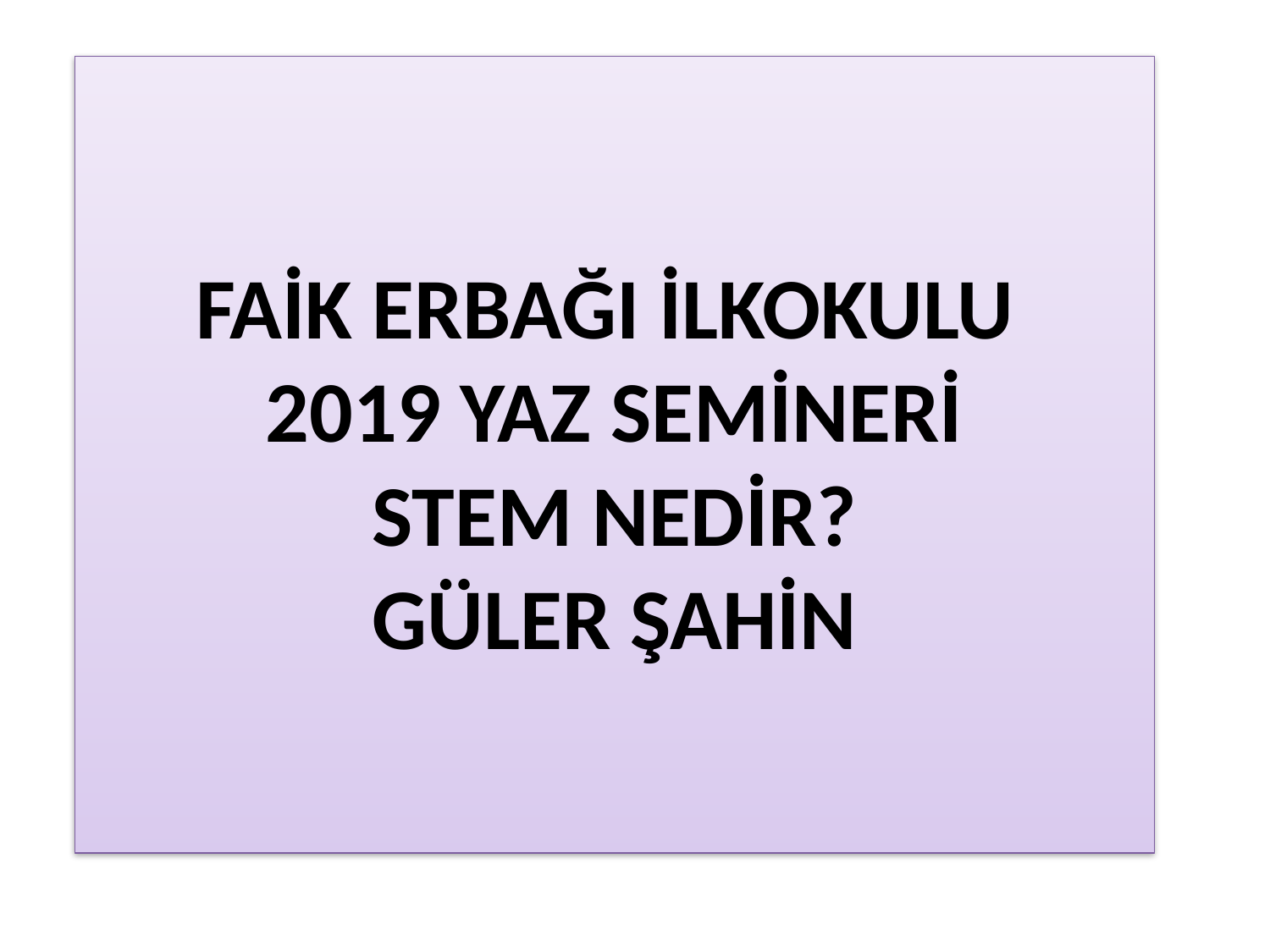

# FAİK ERBAĞI İLKOKULU 2019 YAZ SEMİNERİ STEM NEDİR? GÜLER ŞAHİN